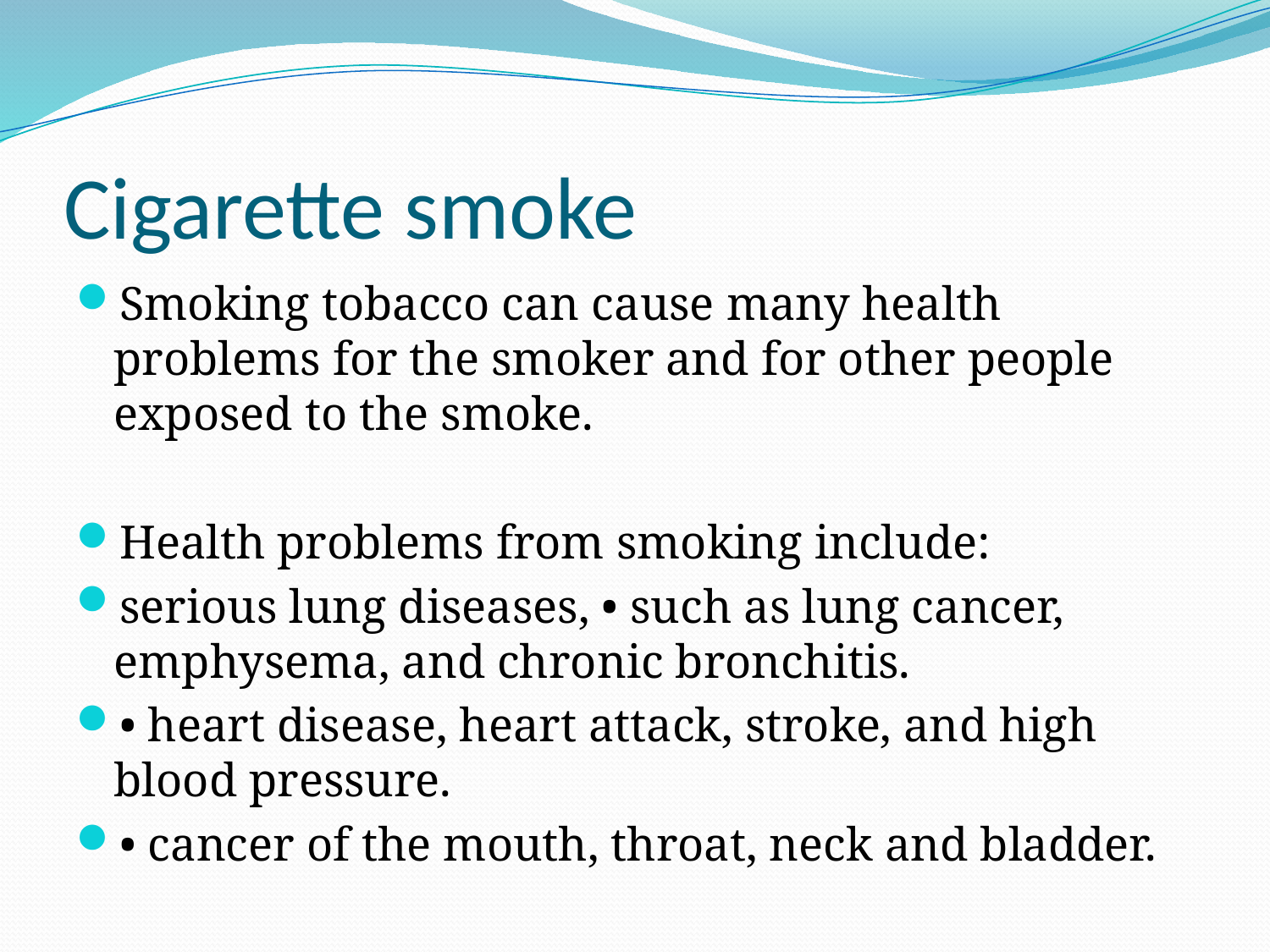

# Cigarette smoke
Smoking tobacco can cause many health problems for the smoker and for other people exposed to the smoke.

Health problems from smoking include:
serious lung diseases, • such as lung cancer, emphysema, and chronic bronchitis.
• heart disease, heart attack, stroke, and high blood pressure.
• cancer of the mouth, throat, neck and bladder.